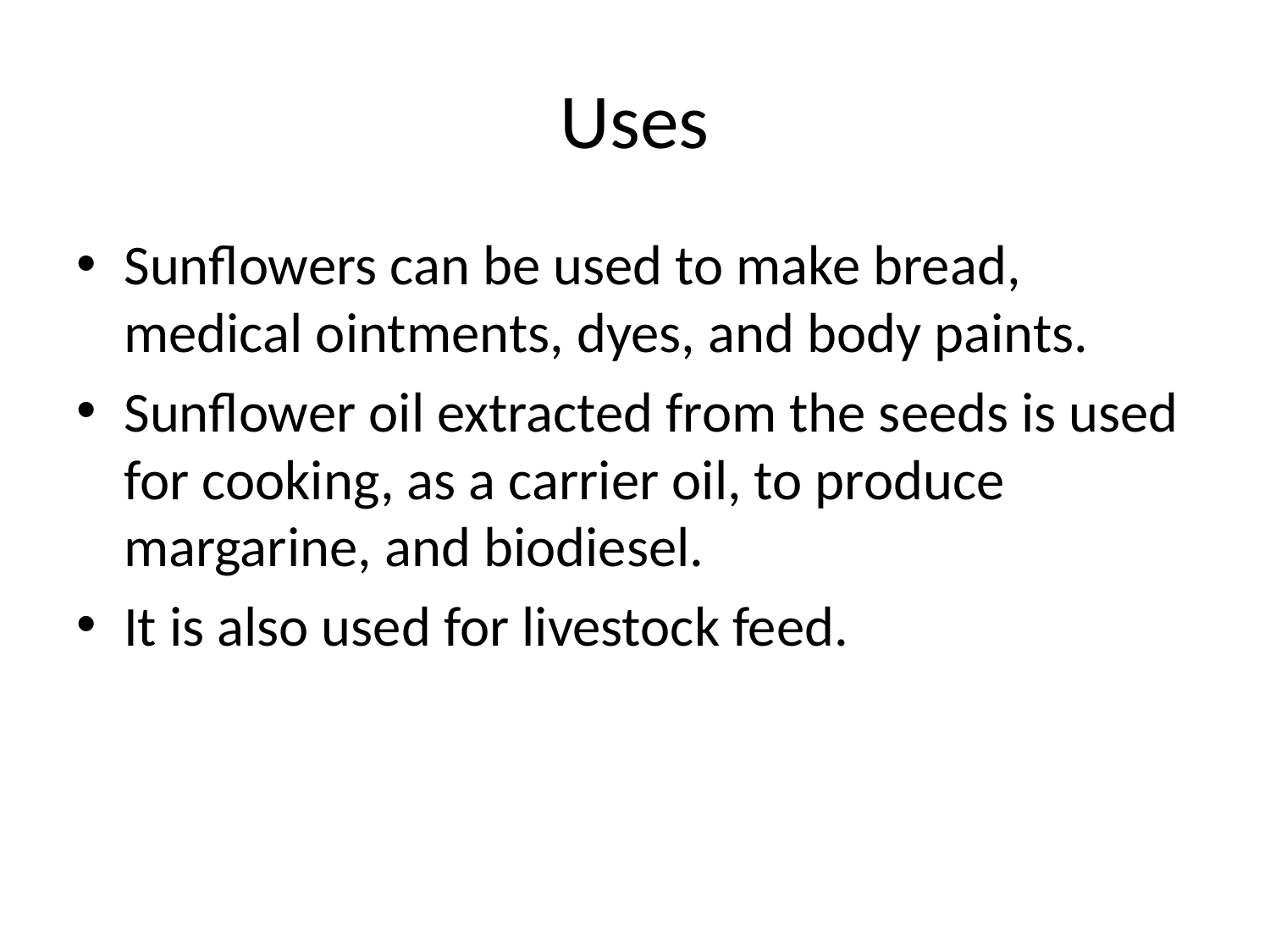

# Uses
Sunflowers can be used to make bread, medical ointments, dyes, and body paints.
Sunflower oil extracted from the seeds is used for cooking, as a carrier oil, to produce margarine, and biodiesel.
It is also used for livestock feed.